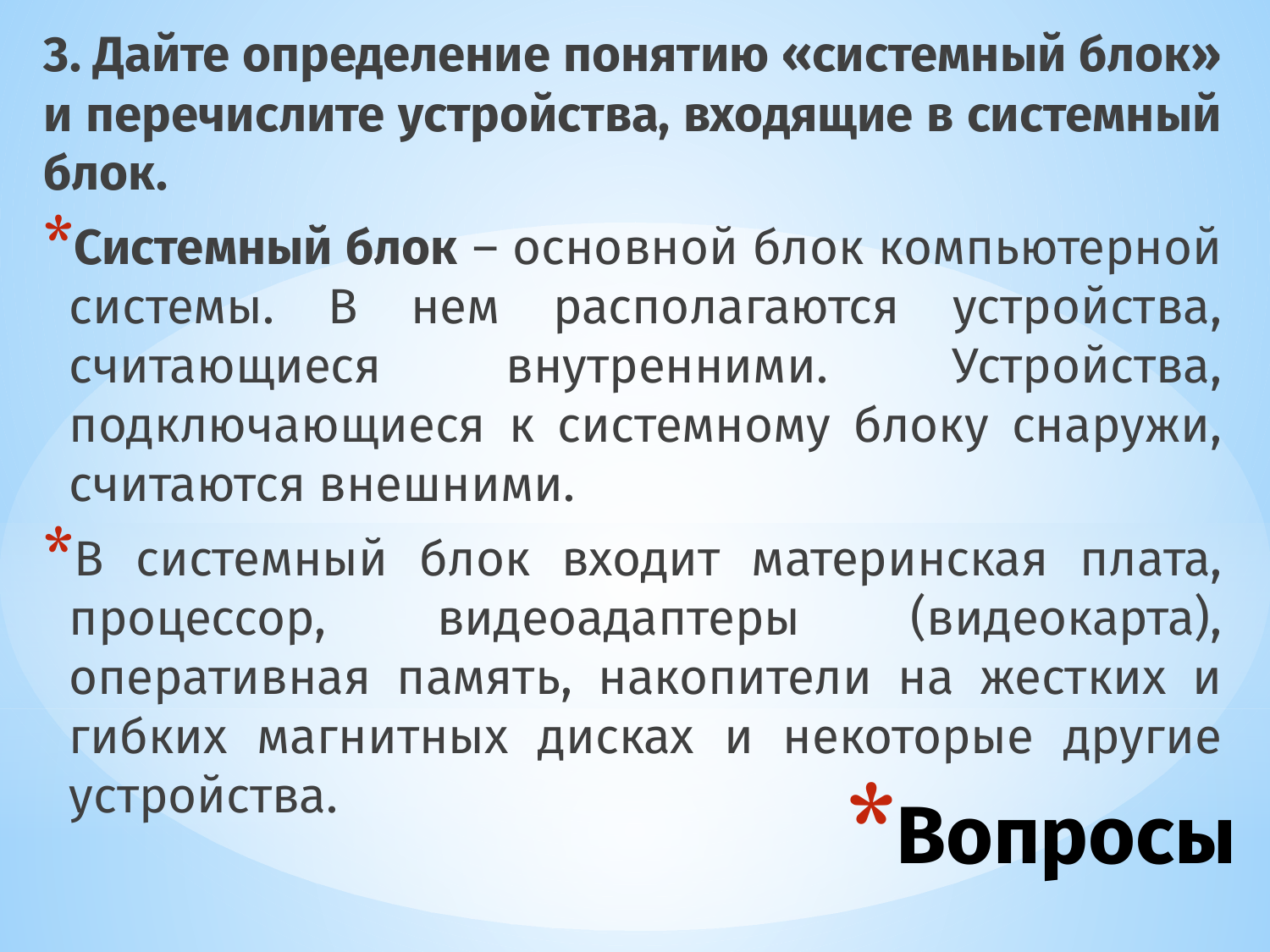

3. Дайте определение понятию «системный блок» и перечислите устройства, входящие в системный блок.
Системный блок – основной блок компьютерной системы. В нем располагаются устройства, считающиеся внутренними. Устройства, подключающиеся к системному блоку снаружи, считаются внешними.
В системный блок входит материнская плата, процессор, видеоадаптеры (видеокарта), оперативная память, накопители на жестких и гибких магнитных дисках и некоторые другие устройства.
# Вопросы